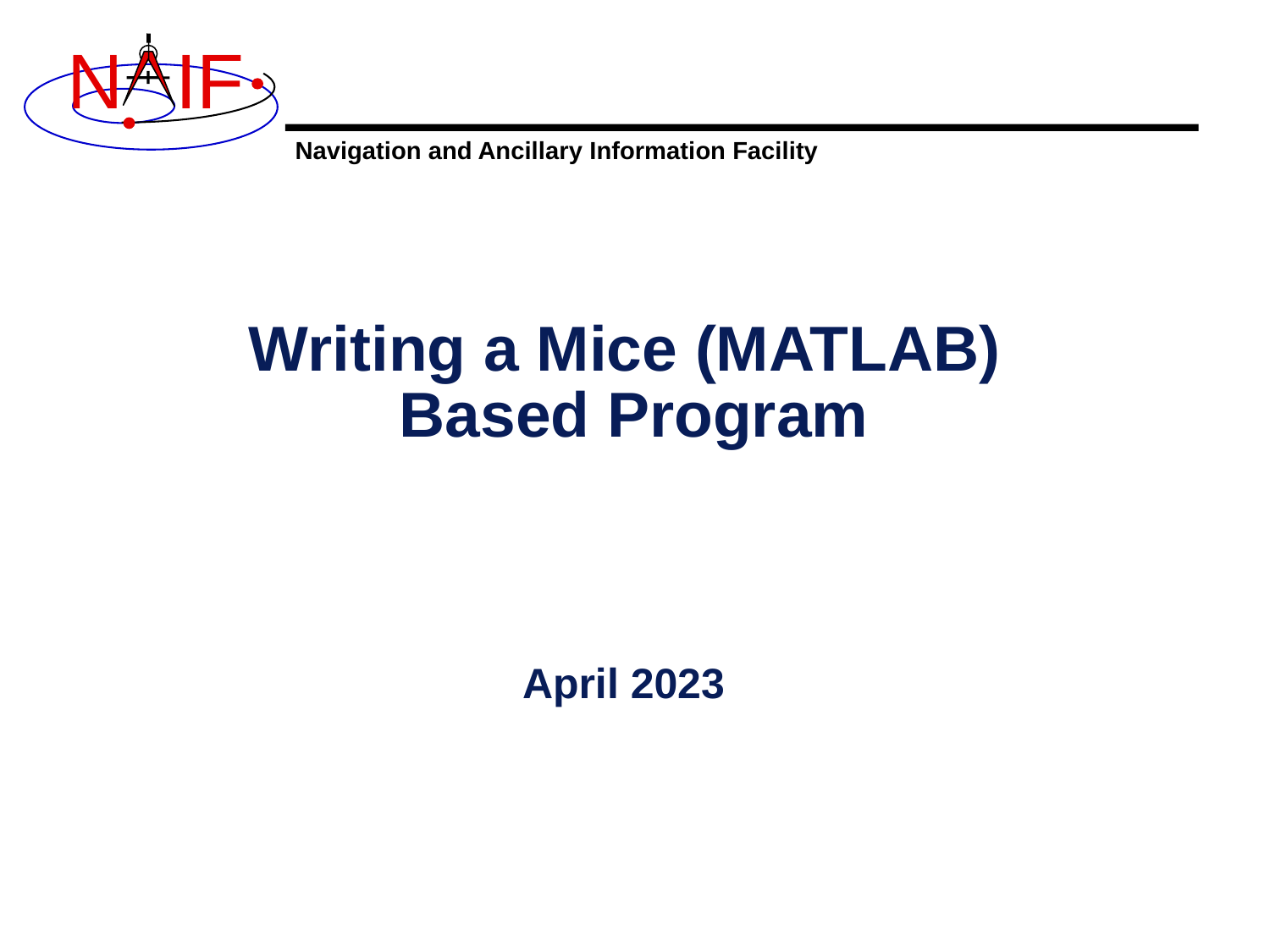

# Writing a Mice (MATLAB) Based Program
April 2023